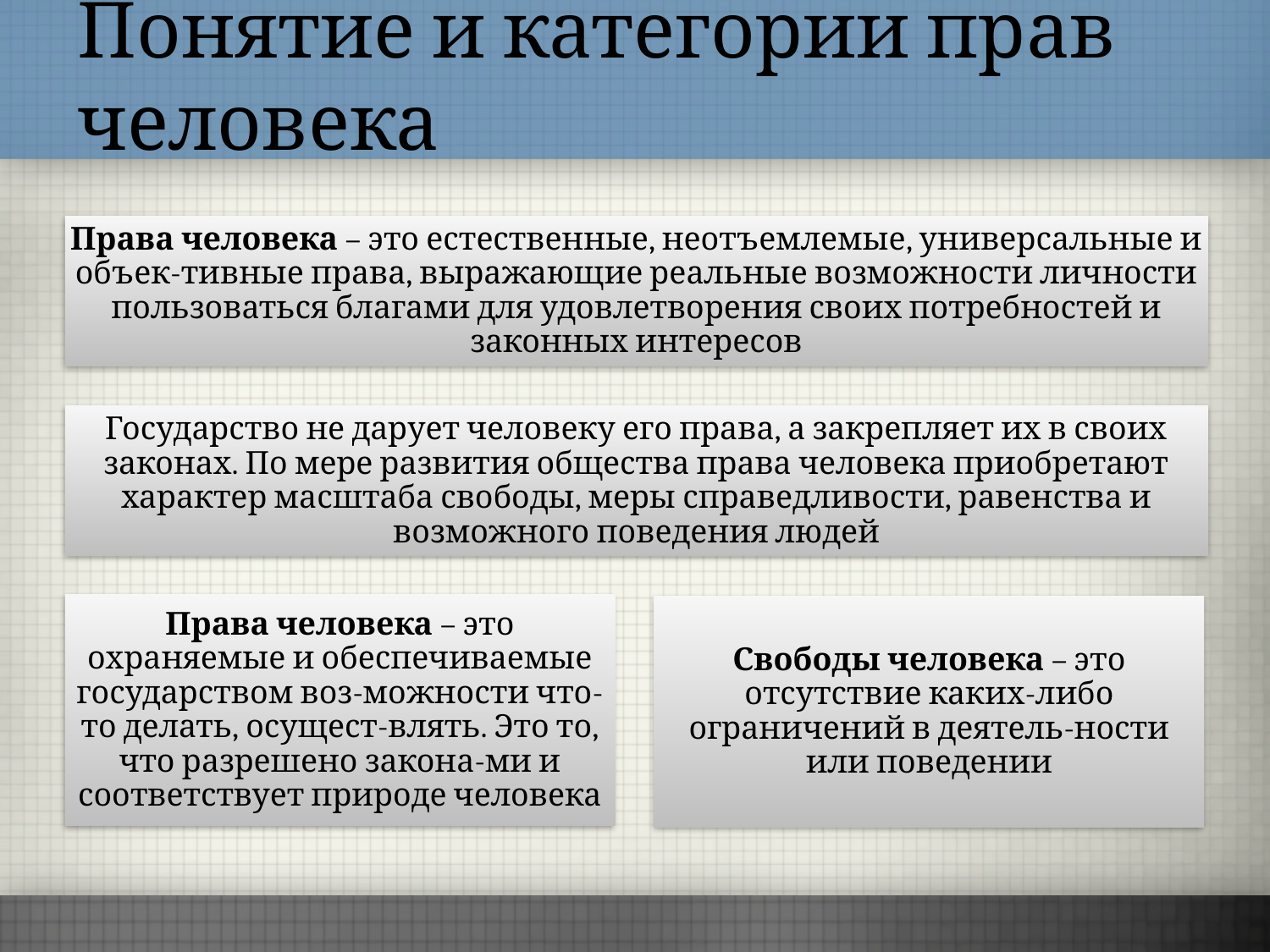

# Понятие и категории прав человека

Права человека – это естественные, неотъемлемые, универсальные и объек-тивные права, выражающие реальные возможности личности пользоваться благами для удовлетворения своих потребностей и законных интересов

Государство не дарует человеку его права, а закрепляет их в своих законах. По мере развития общества права человека приобретают характер масштаба свободы, меры справедливости, равенства и возможного поведения людей

Права человека – это охраняемые и обеспечиваемые государством воз-можности что-то делать, осущест-влять. Это то, что разрешено закона-ми и соответствует природе человека

Свободы человека – это отсутствие каких-либо ограничений в деятель-ности или поведении